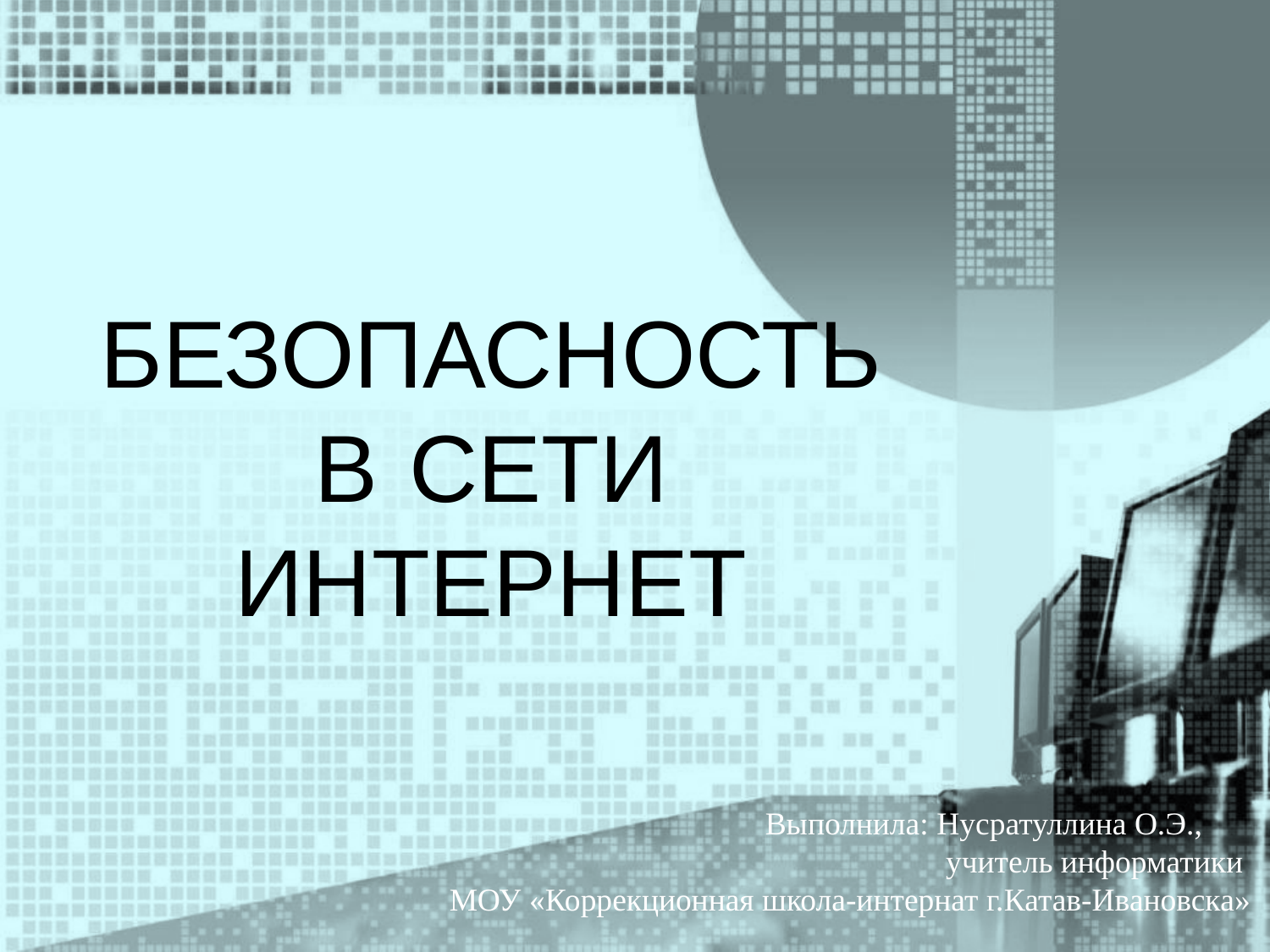

БЕЗОПАСНОСТЬ
В СЕТИ
ИНТЕРНЕТ
Выполнила: Нусратуллина О.Э.,
     учитель информатики
 МОУ «Коррекционная школа-интернат г.Катав-Ивановска»